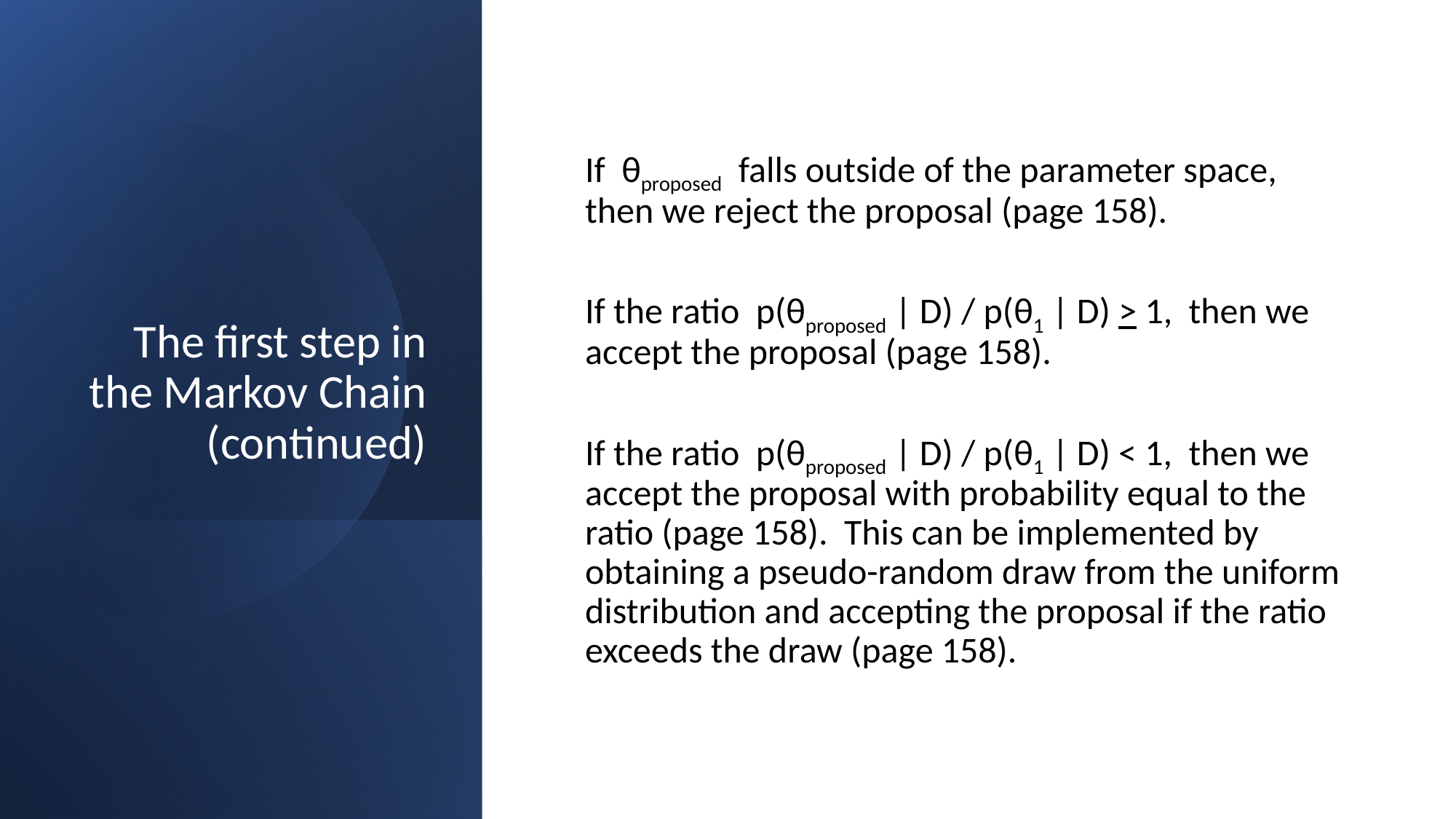

# The first step in the Markov Chain (continued)
If  θproposed  falls outside of the parameter space, then we reject the proposal (page 158).

If the ratio  p(θproposed | D) / p(θ1 | D) > 1,  then we accept the proposal (page 158).

If the ratio  p(θproposed | D) / p(θ1 | D) < 1,  then we accept the proposal with probability equal to the ratio (page 158).  This can be implemented by obtaining a pseudo-random draw from the uniform distribution and accepting the proposal if the ratio exceeds the draw (page 158).